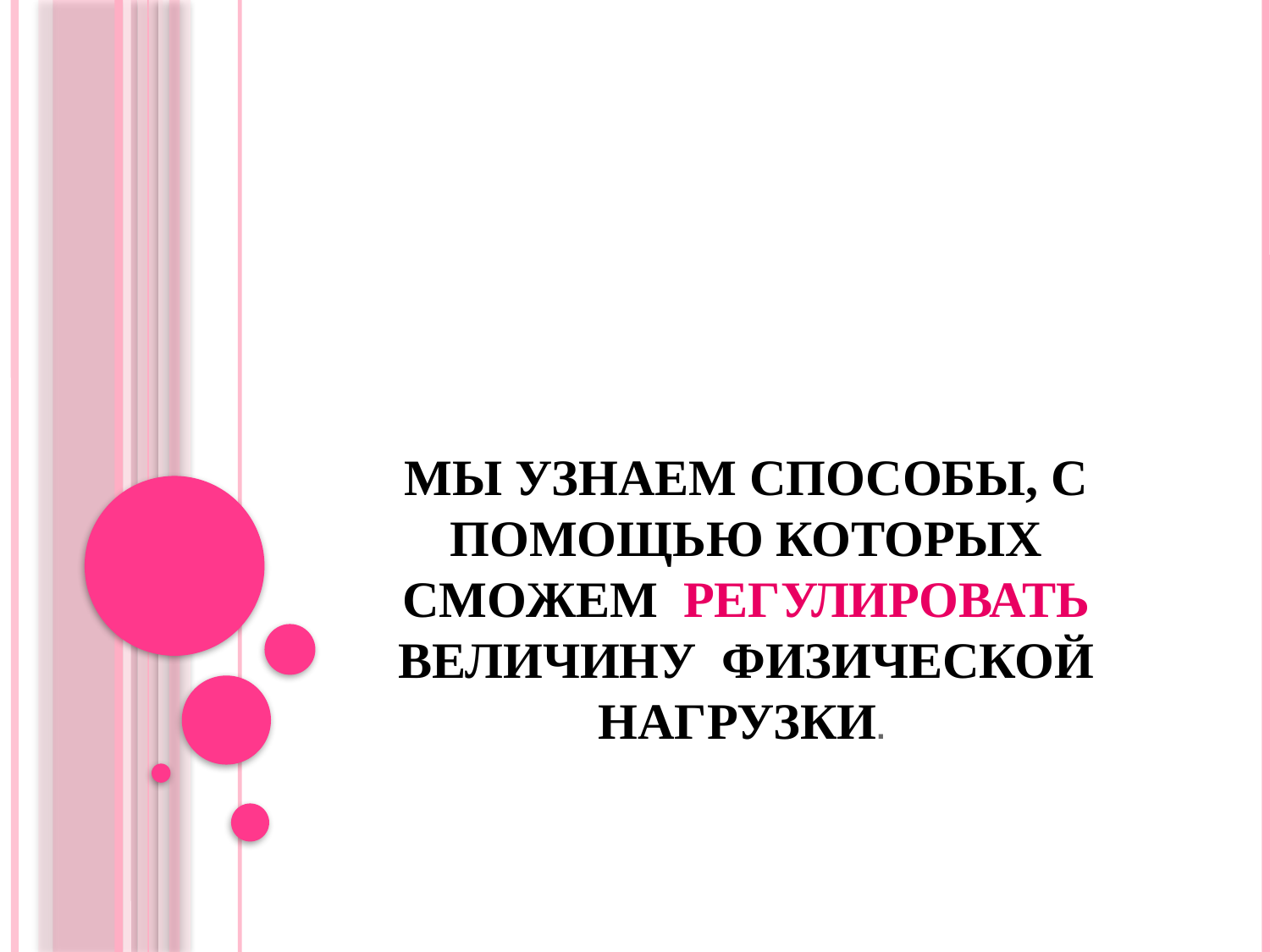

# Мы узнаем способы, с помощью которых сможем  регулировать величину  физической нагрузки.